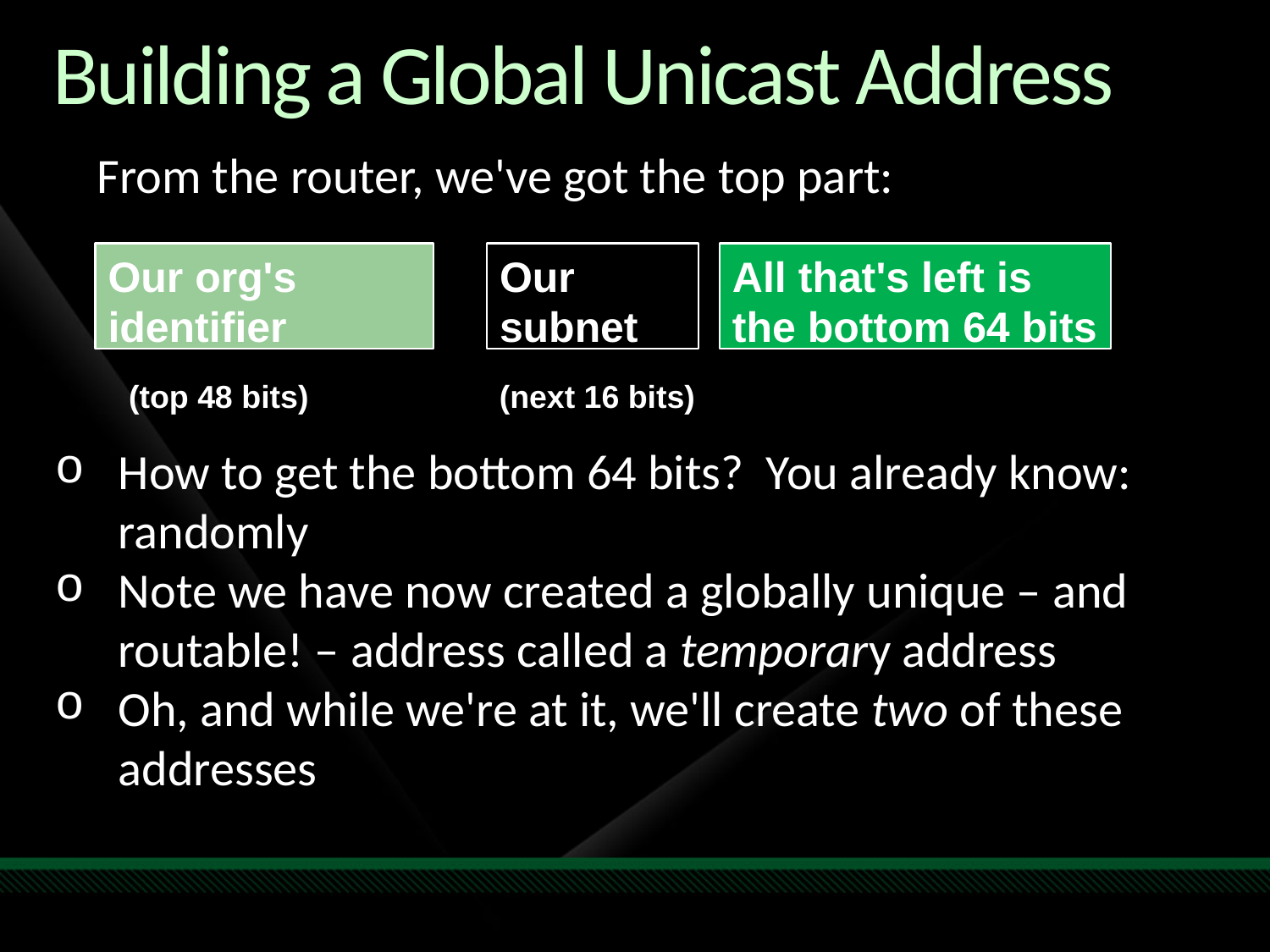

# Building a Global Unicast Address
From the router, we've got the top part:
Our org's identifier
Our subnet
All that's left is the bottom 64 bits
(top 48 bits)
(next 16 bits)
How to get the bottom 64 bits?  You already know:  randomly
Note we have now created a globally unique – and routable! – address called a temporary address
Oh, and while we're at it, we'll create two of these addresses